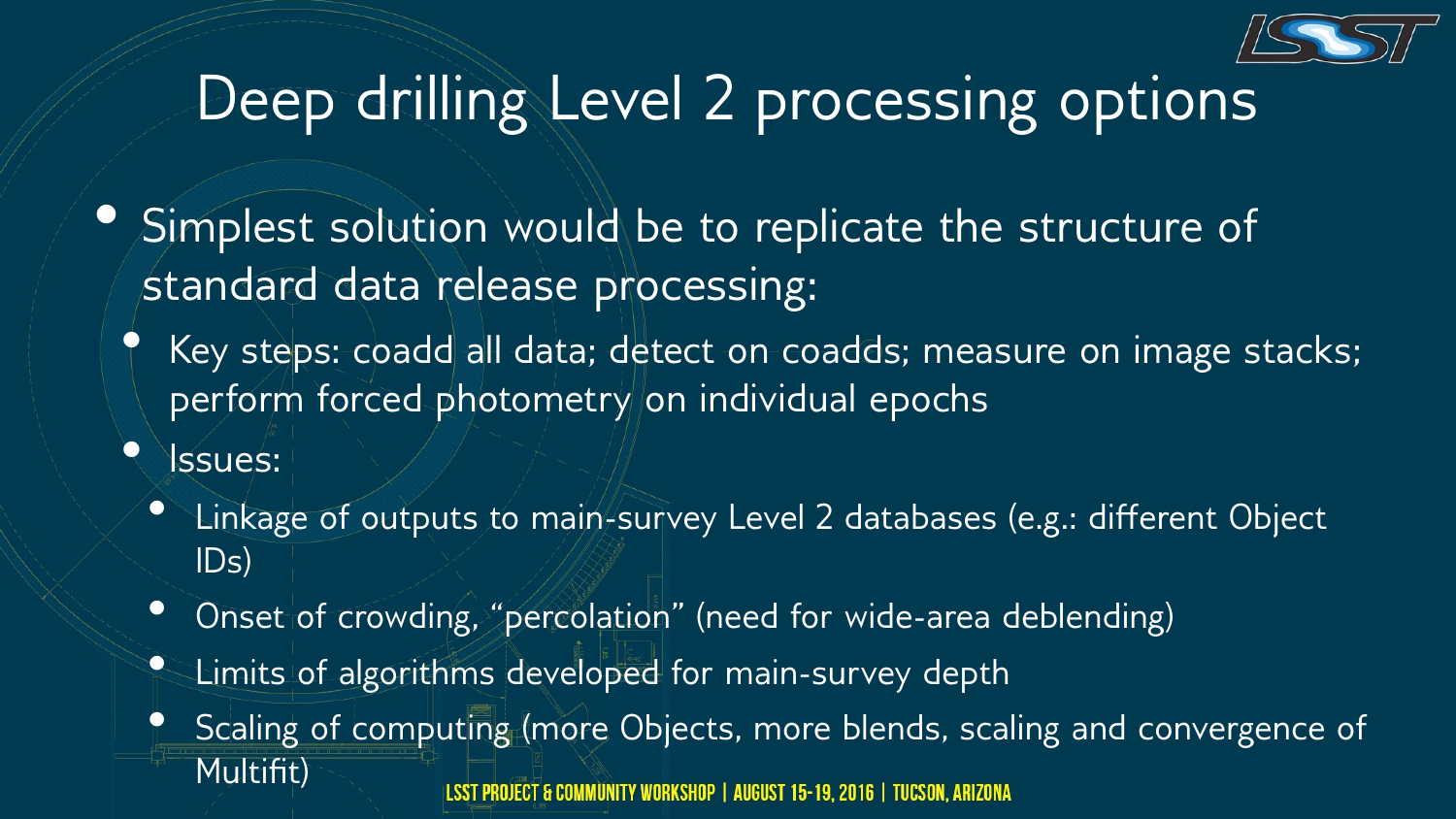

# Deep drilling Level 2 processing options
Simplest solution would be to replicate the structure of standard data release processing:
Key steps: coadd all data; detect on coadds; measure on image stacks; perform forced photometry on individual epochs
Issues:
Linkage of outputs to main-survey Level 2 databases (e.g.: different Object IDs)
Onset of crowding, “percolation” (need for wide-area deblending)
Limits of algorithms developed for main-survey depth
Scaling of computing (more Objects, more blends, scaling and convergence of Multifit)